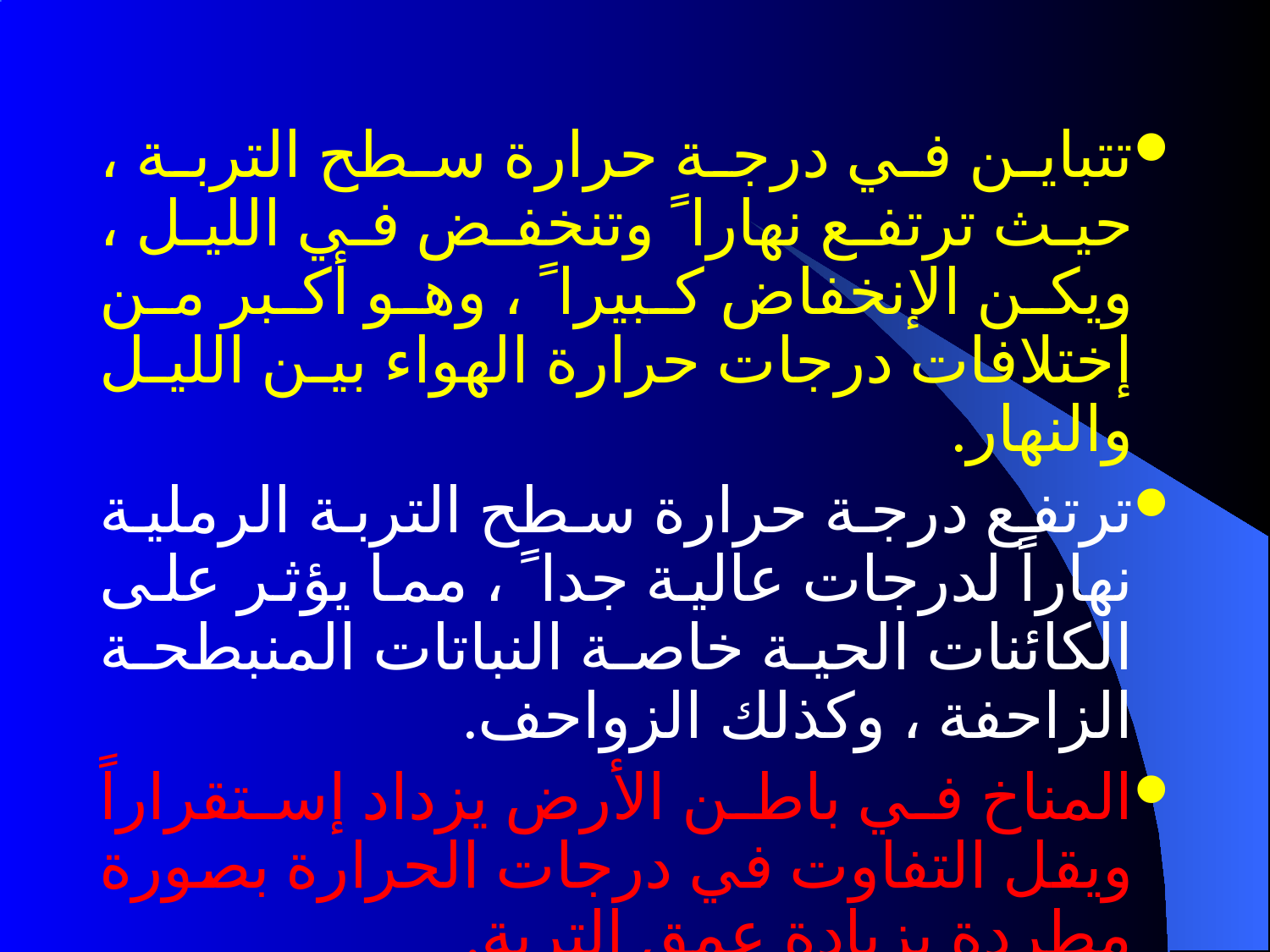

تتباين في درجة حرارة سطح التربة ، حيث ترتفع نهارا ً وتنخفض في الليل ، ويكن الإنخفاض كبيرا ً ، وهو أكبر من إختلافات درجات حرارة الهواء بين الليل والنهار.
ترتفع درجة حرارة سطح التربة الرملية نهاراً لدرجات عالية جدا ً ، مما يؤثر على الكائنات الحية خاصة النباتات المنبطحة الزاحفة ، وكذلك الزواحف.
المناخ في باطن الأرض يزداد إستقراراً ويقل التفاوت في درجات الحرارة بصورة مطردة بزيادة عمق التربة.